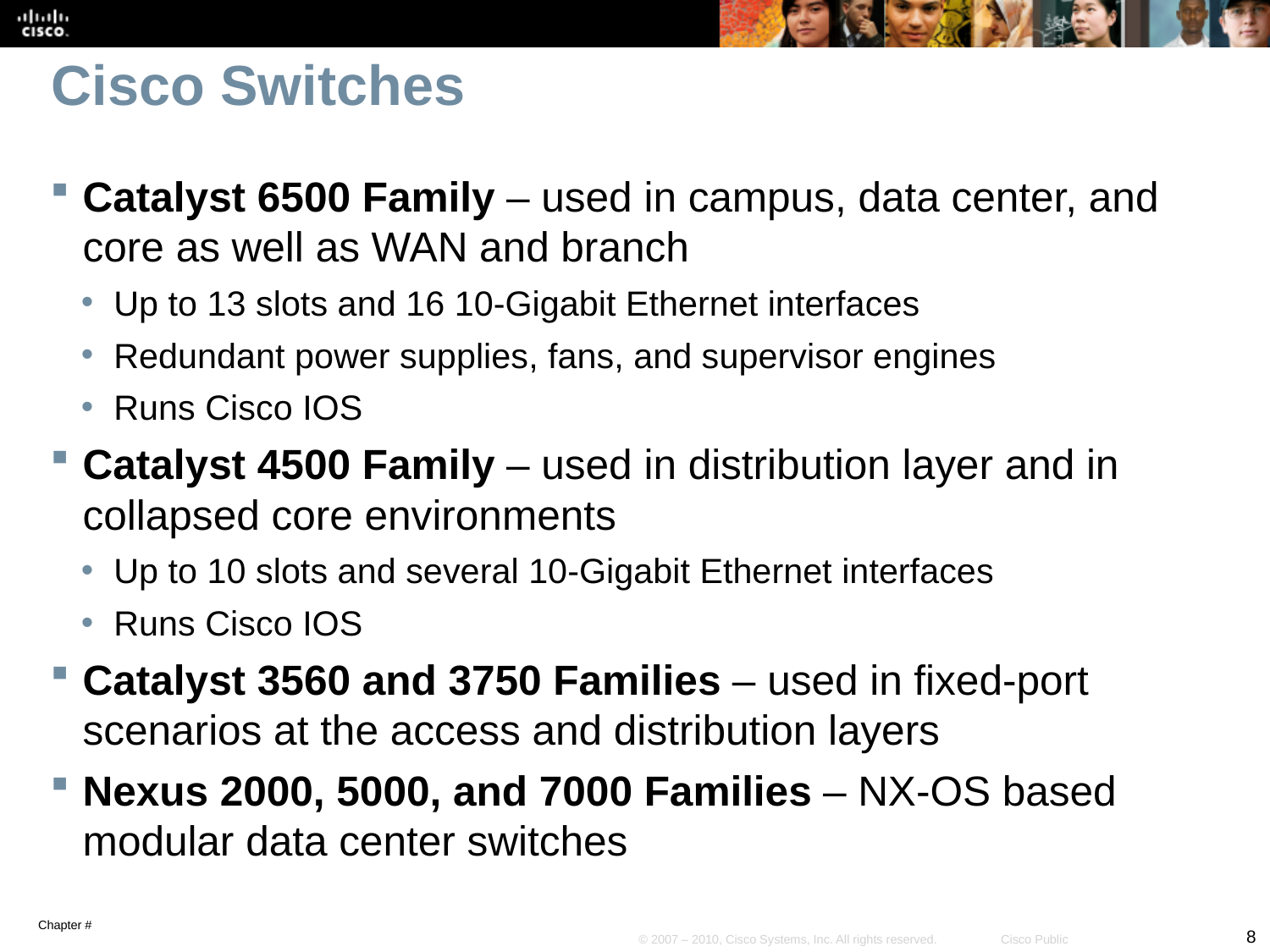

# Cisco Switches
Catalyst 6500 Family – used in campus, data center, and core as well as WAN and branch
Up to 13 slots and 16 10-Gigabit Ethernet interfaces
Redundant power supplies, fans, and supervisor engines
Runs Cisco IOS
Catalyst 4500 Family – used in distribution layer and in collapsed core environments
Up to 10 slots and several 10-Gigabit Ethernet interfaces
Runs Cisco IOS
Catalyst 3560 and 3750 Families – used in fixed-port scenarios at the access and distribution layers
Nexus 2000, 5000, and 7000 Families – NX-OS based modular data center switches